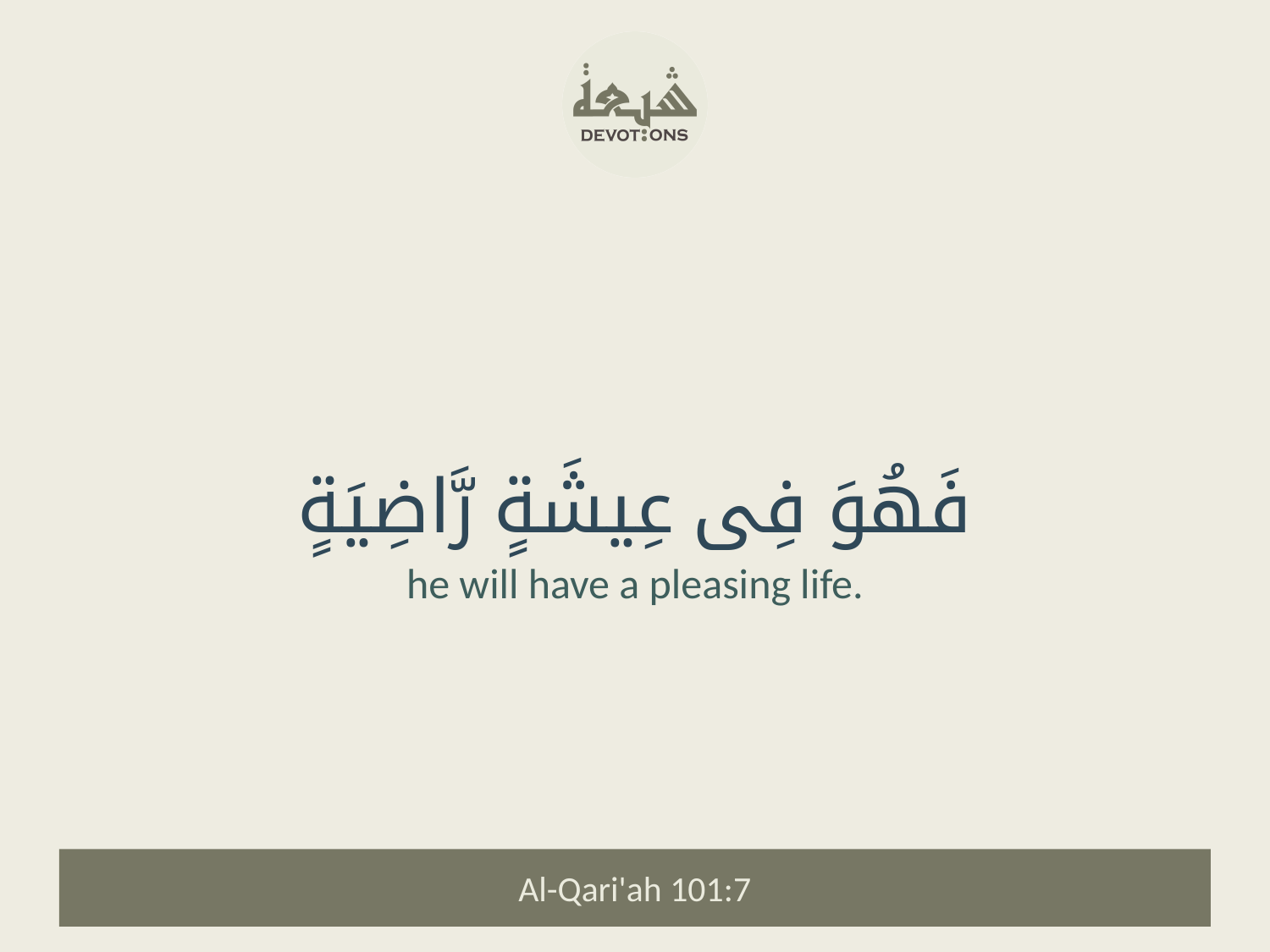

فَهُوَ فِى عِيشَةٍ رَّاضِيَةٍ
he will have a pleasing life.
Al-Qari'ah 101:7